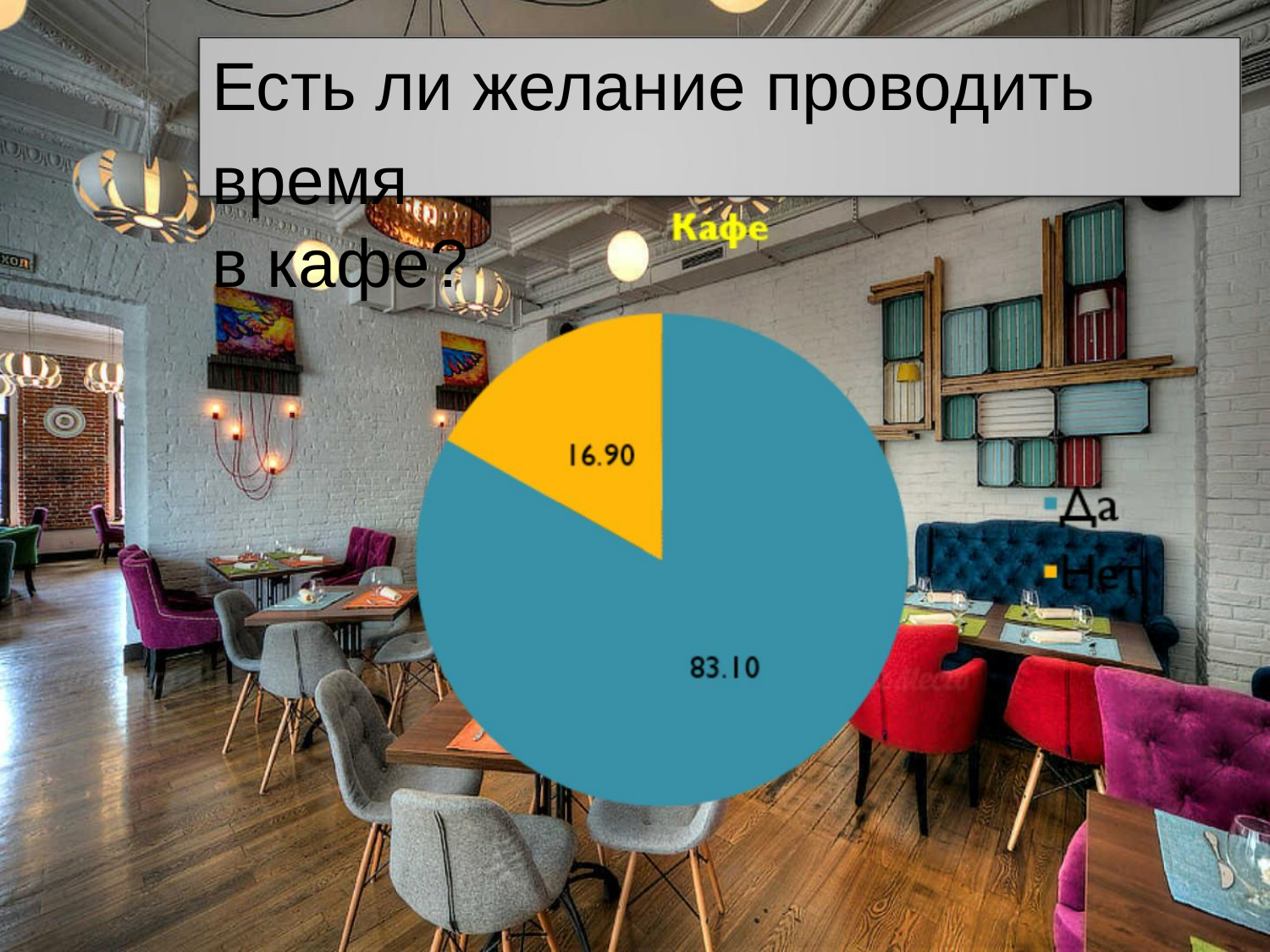

Есть ли желание проводить время
в кафе?